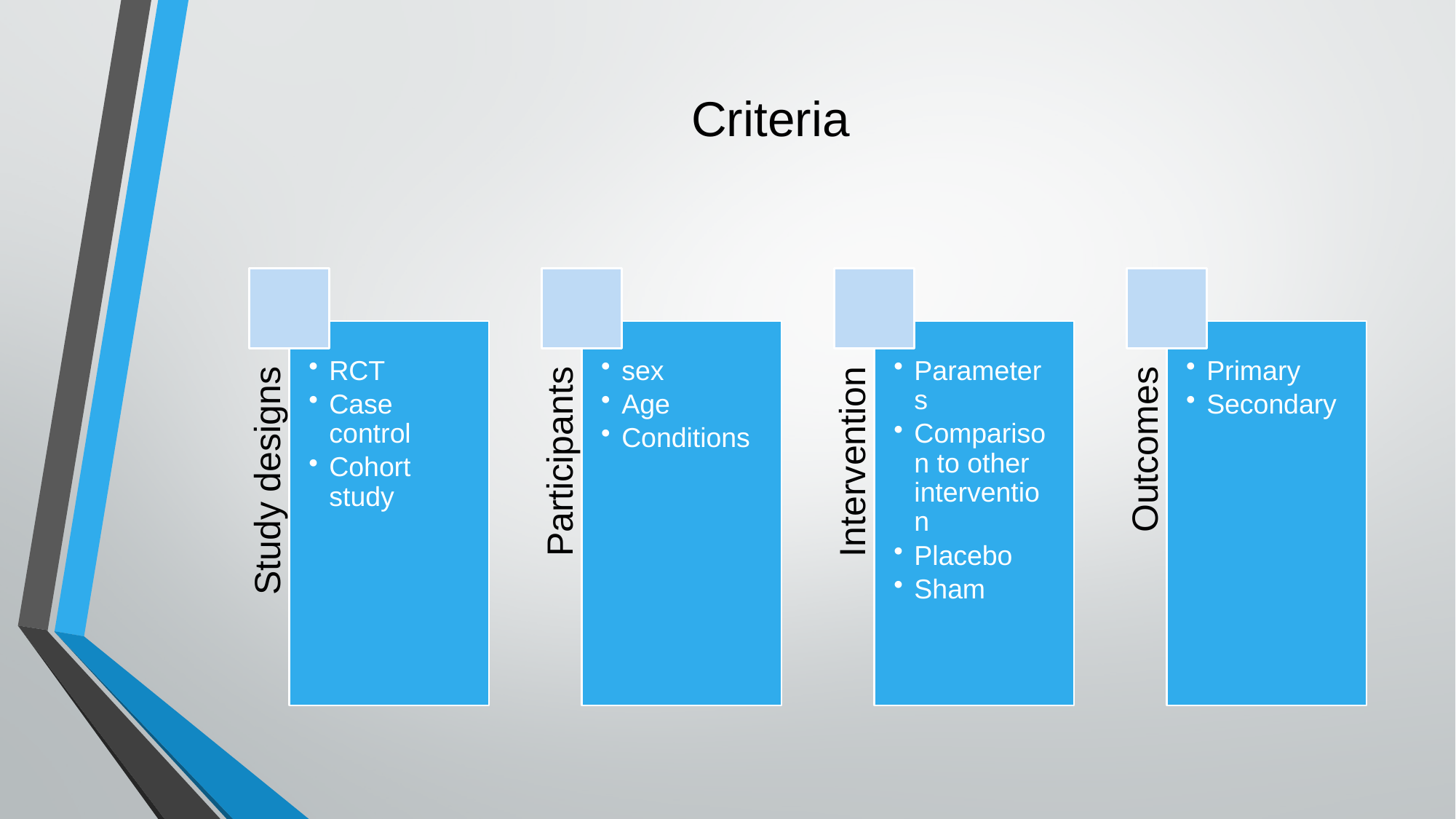

# Criteria
Study designs
RCT
Case control
Cohort study
Participants
sex
Age
Conditions
Intervention
Parameters
Comparison to other intervention
Placebo
Sham

Outcomes
Primary
Secondary